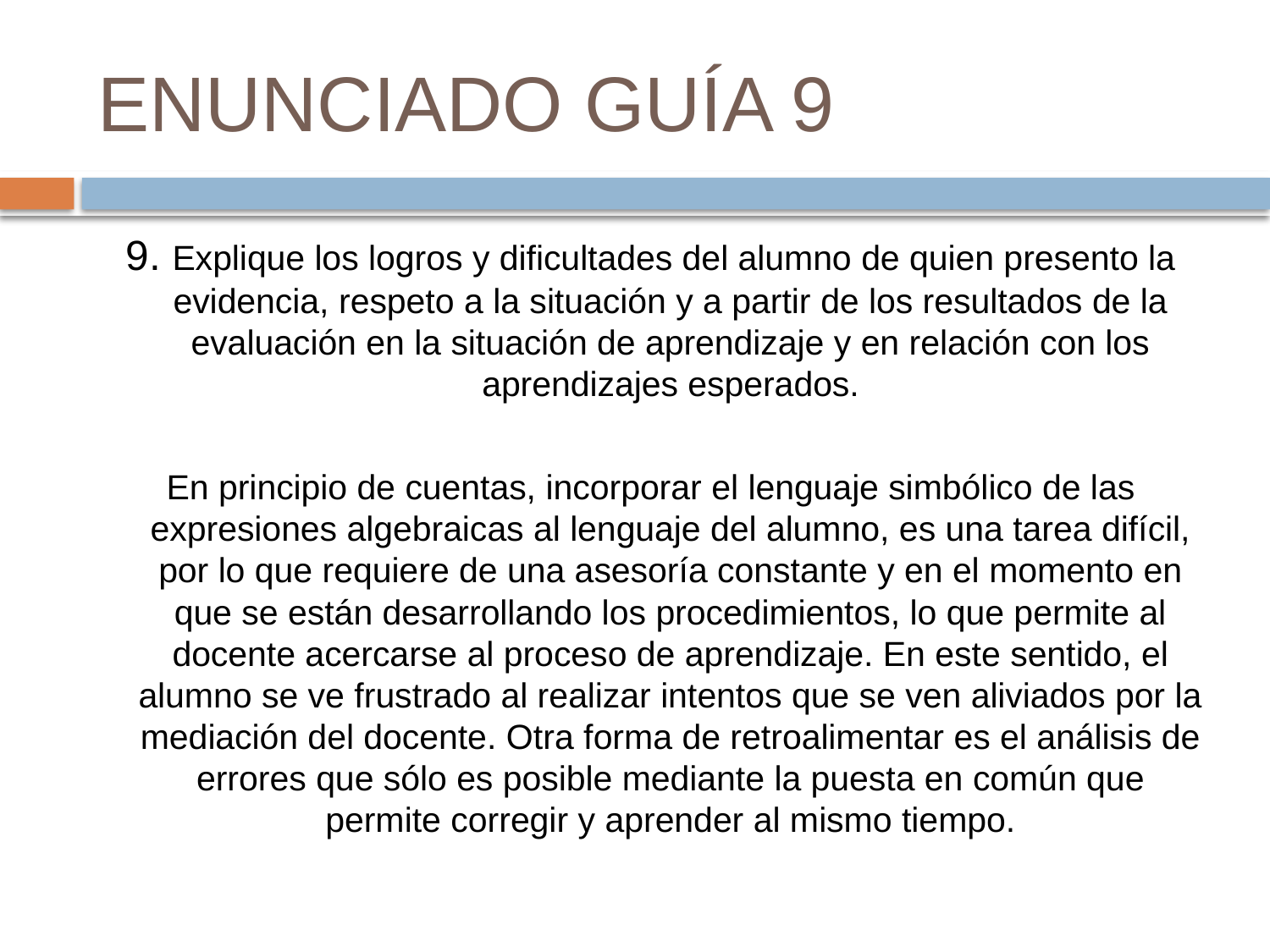

# ENUNCIADO GUÍA 9
9. Explique los logros y dificultades del alumno de quien presento la evidencia, respeto a la situación y a partir de los resultados de la evaluación en la situación de aprendizaje y en relación con los aprendizajes esperados.

En principio de cuentas, incorporar el lenguaje simbólico de las expresiones algebraicas al lenguaje del alumno, es una tarea difícil, por lo que requiere de una asesoría constante y en el momento en que se están desarrollando los procedimientos, lo que permite al docente acercarse al proceso de aprendizaje. En este sentido, el alumno se ve frustrado al realizar intentos que se ven aliviados por la mediación del docente. Otra forma de retroalimentar es el análisis de errores que sólo es posible mediante la puesta en común que permite corregir y aprender al mismo tiempo.